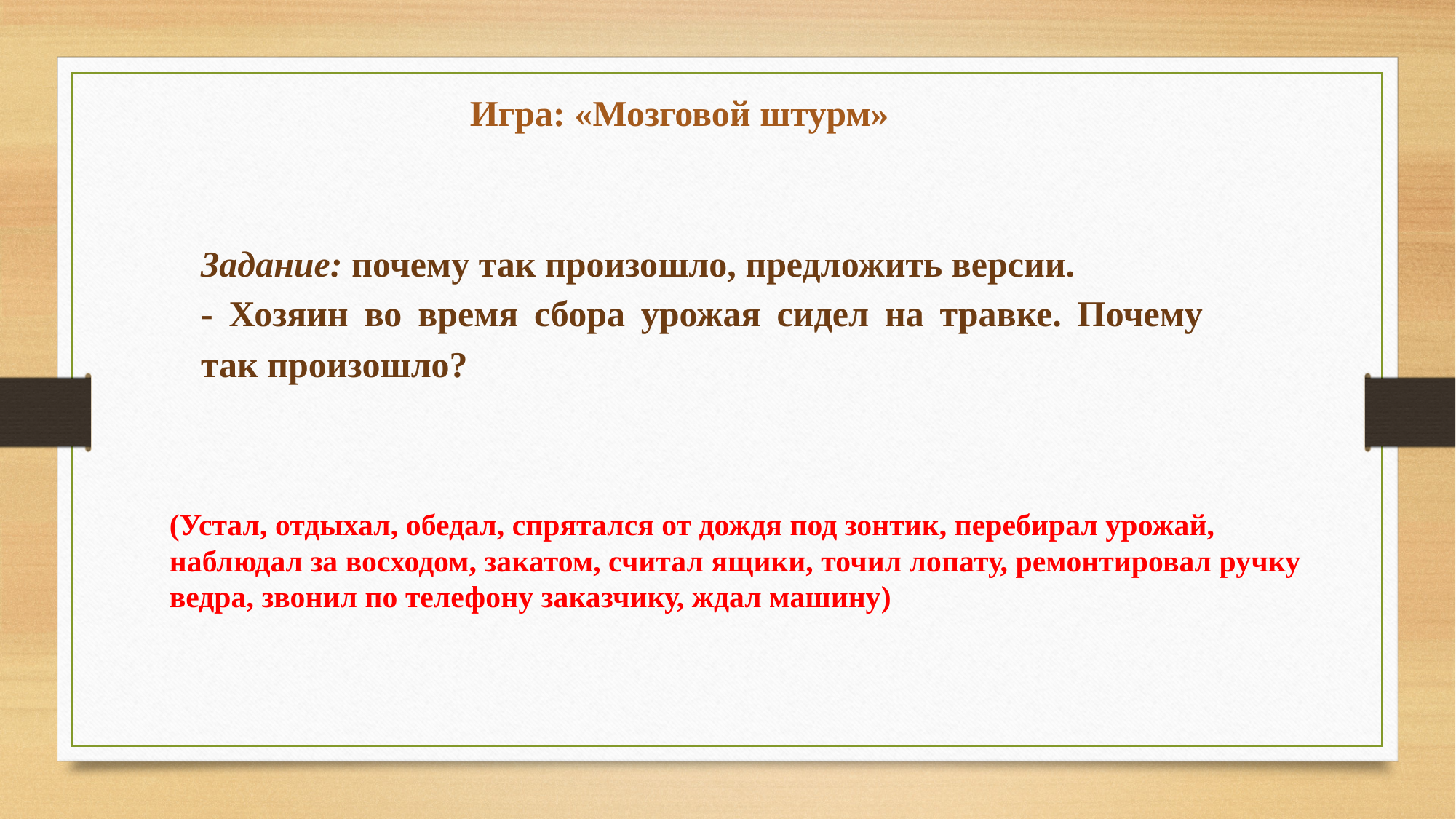

Игра: «Мозговой штурм»

Задание: почему так произошло, предложить версии.
- Хозяин во время сбора урожая сидел на травке. Почему так произошло?
(Устал, отдыхал, обедал, спрятался от дождя под зонтик, перебирал урожай, наблюдал за восходом, закатом, считал ящики, точил лопату, ремонтировал ручку ведра, звонил по телефону заказчику, ждал машину)